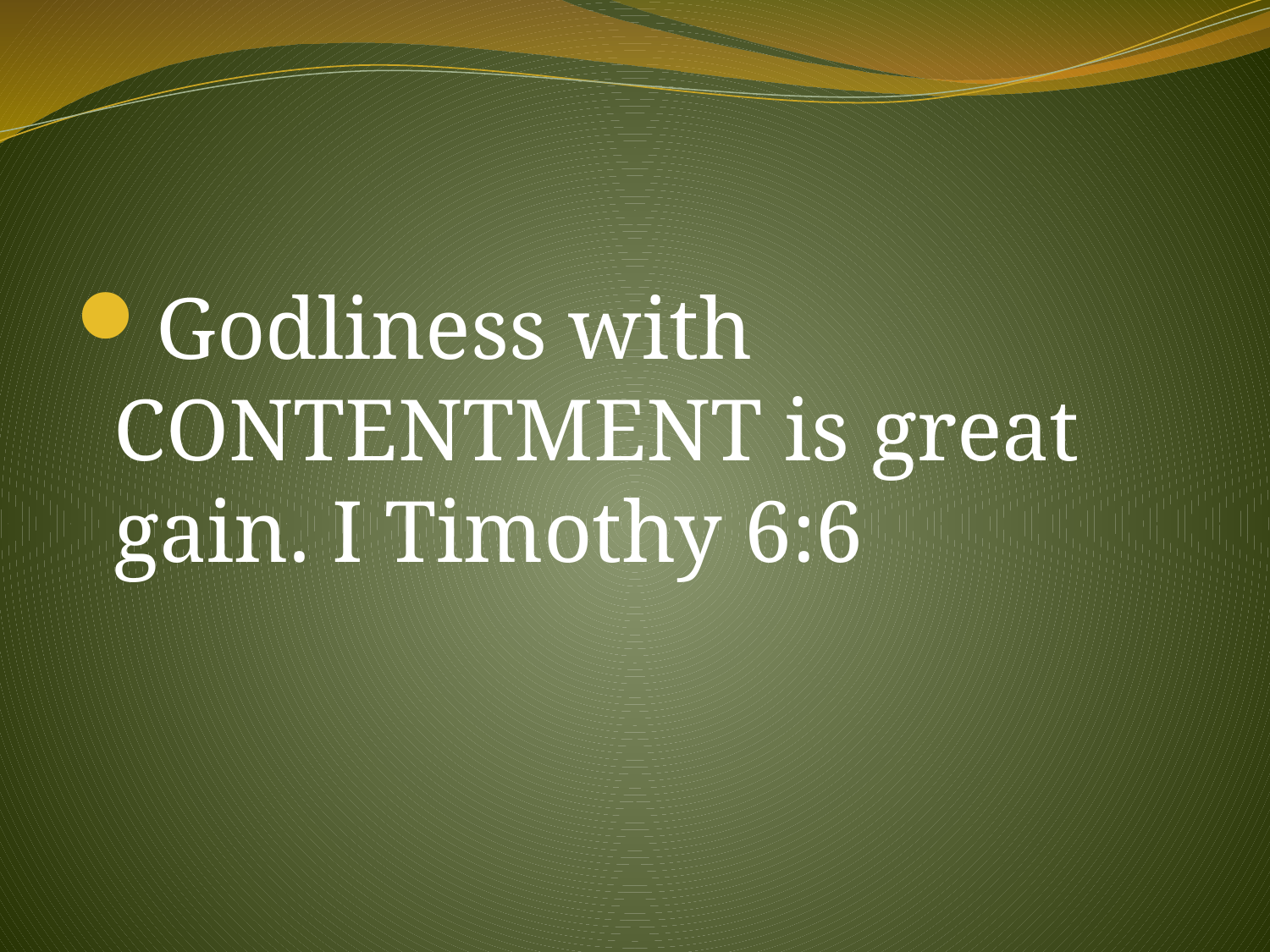

#
Godliness with CONTENTMENT is great gain. I Timothy 6:6